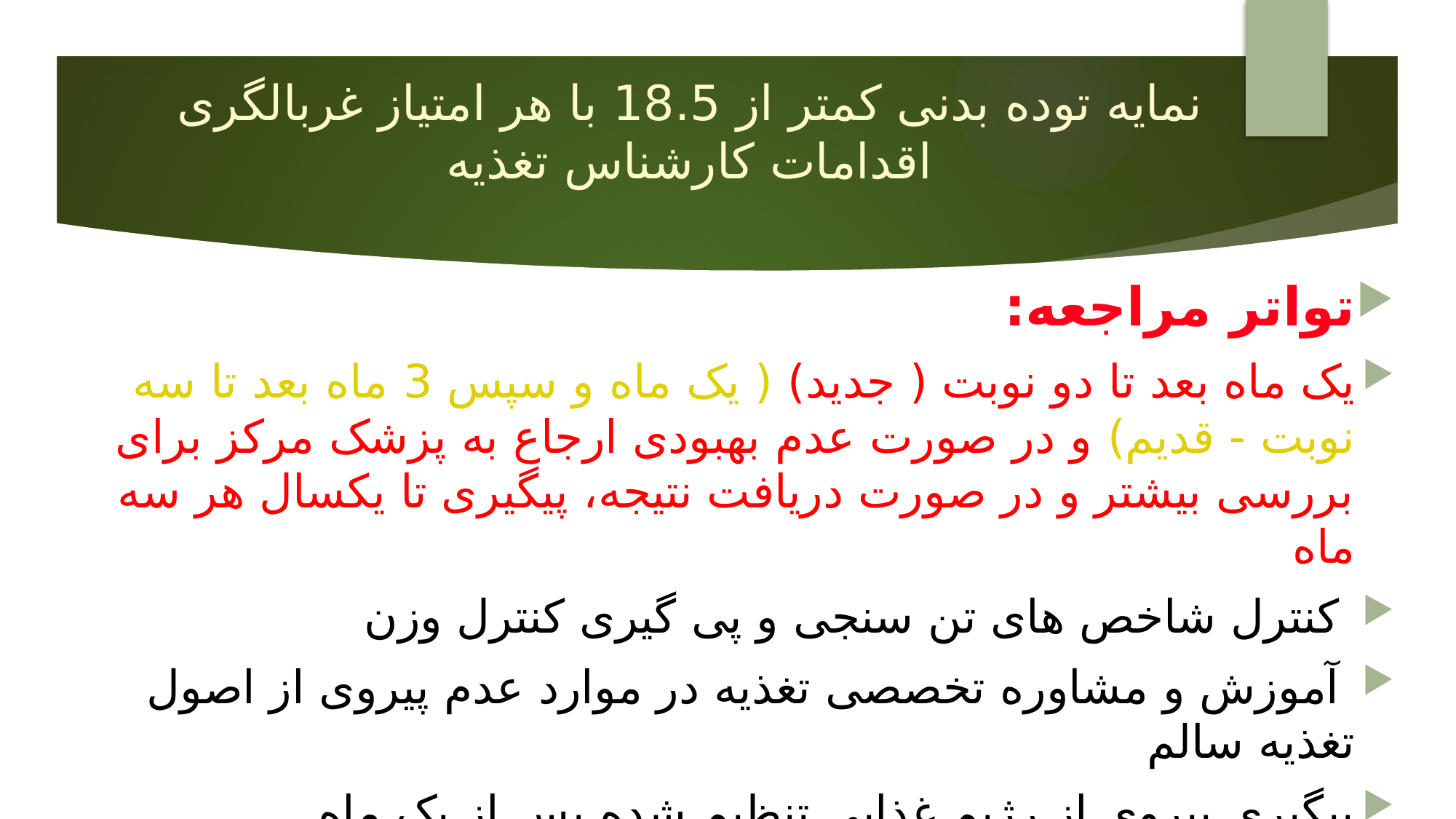

# نمایه توده بدنی کمتر از 18.5 با هر امتیاز غربالگری اقدامات کارشناس تغذیه
تواتر مراجعه:
یک ماه بعد تا دو نوبت ( جدید) ( یک ماه و سپس 3 ماه بعد تا سه نوبت - قدیم) و در صورت عدم بهبودی ارجاع به پزشک مرکز برای بررسی بیشتر و در صورت دریافت نتیجه، پیگیری تا یکسال هر سه ماه
 کنترل شاخص های تن سنجی و پی گیری کنترل وزن
 آموزش و مشاوره تخصصی تغذیه در موارد عدم پیروی از اصول تغذیه سالم
پیگیری پیروی از رژیم غذایی تنظیم شده پس از یک ماه
درج پسخوراند برای پزشک ارجاع دهنده